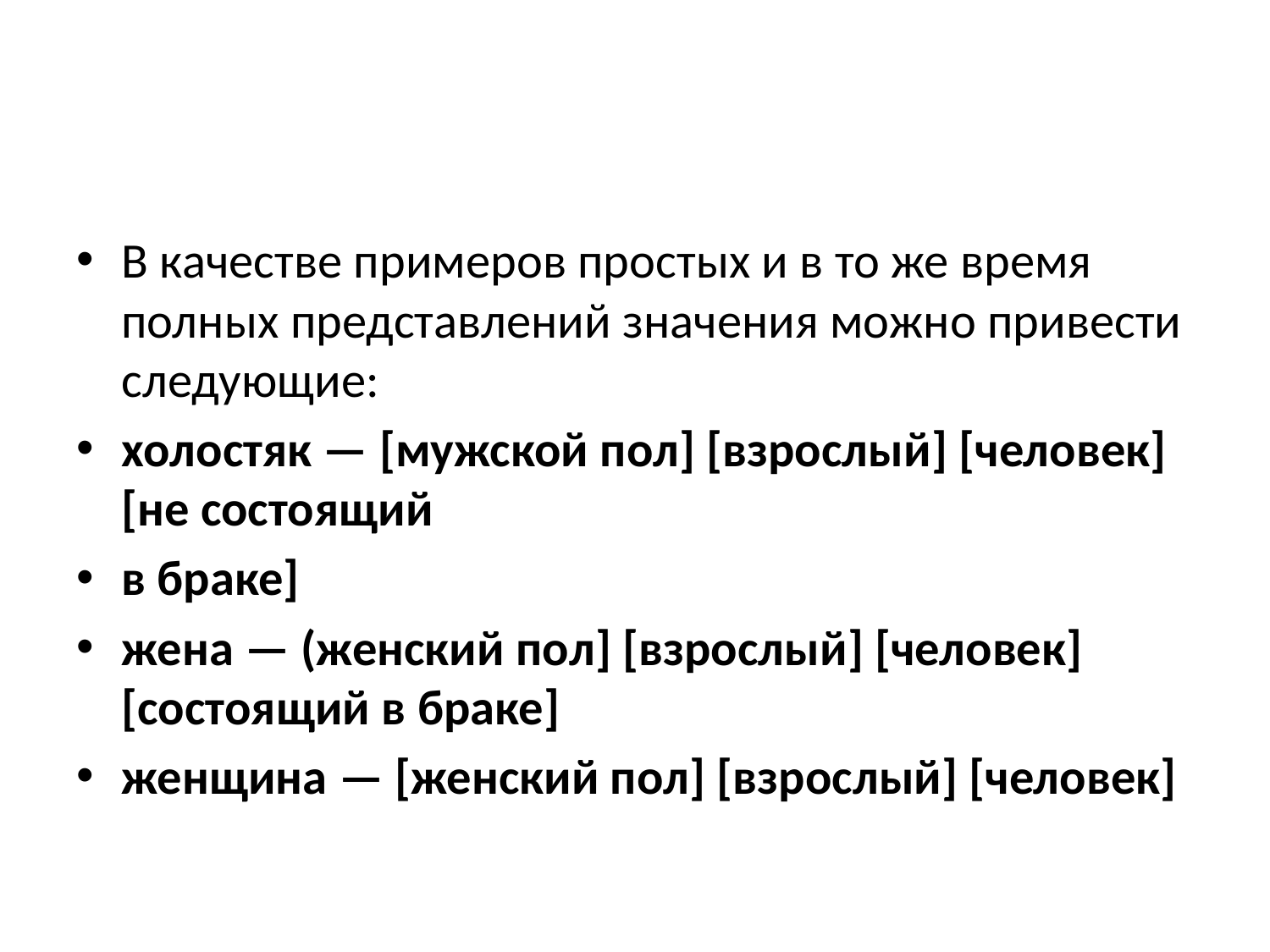

#
В качестве примеров простых и в то же время полных представлений значения можно привести следующие:
холостяк — [мужской пол] [взрослый] [человек] [не состоящий
в браке]
жена — (женский пол] [взрослый] [человек] [состоящий в браке]
женщина — [женский пол] [взрослый] [человек]